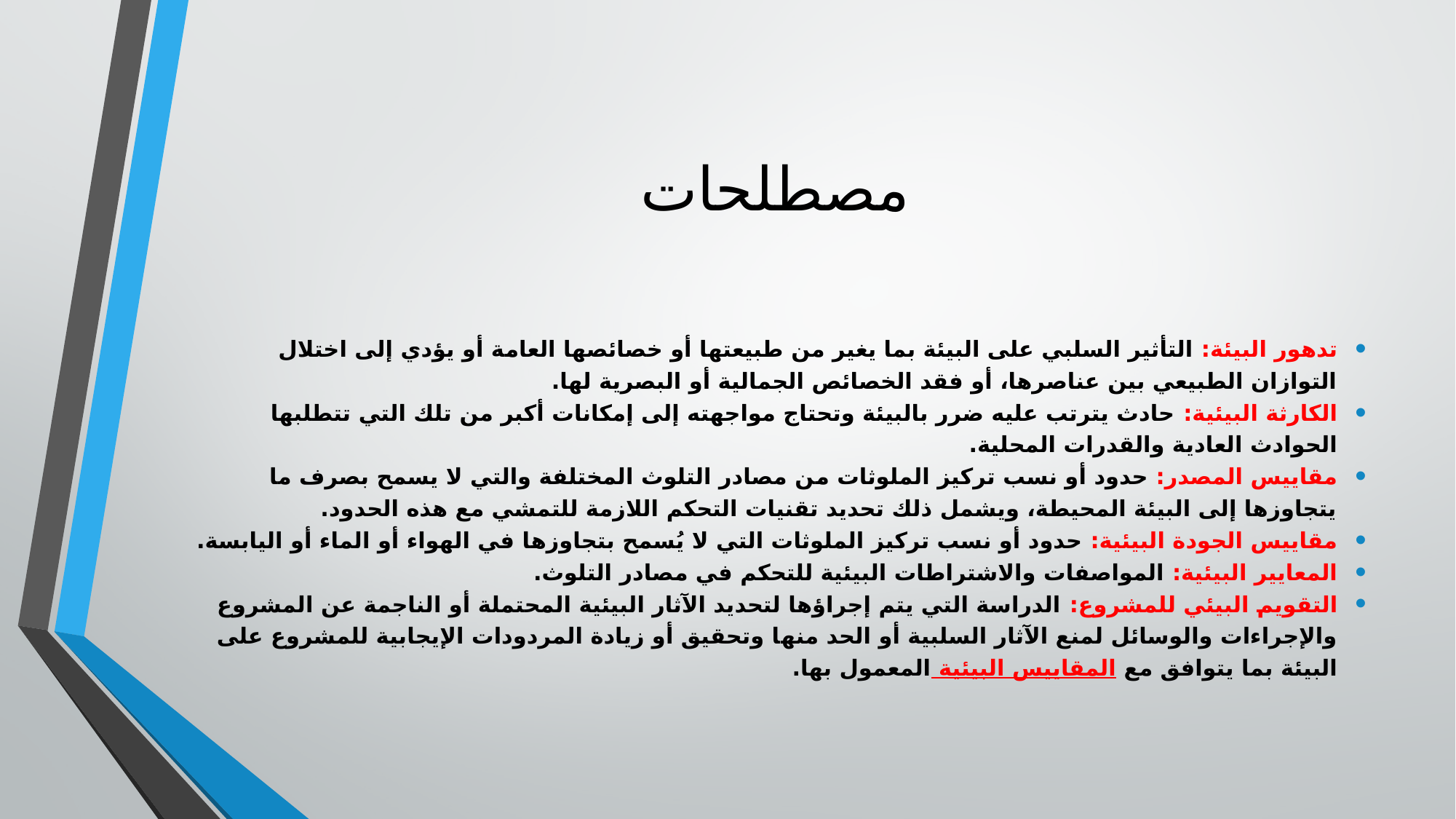

# مصطلحات
تدهور البيئة: التأثير السلبي على البيئة بما يغير من طبيعتها أو خصائصها العامة أو يؤدي إلى اختلال التوازان الطبيعي بين عناصرها، أو فقد الخصائص الجمالية أو البصرية لها.
الكارثة البيئية: حادث يترتب عليه ضرر بالبيئة وتحتاج مواجهته إلى إمكانات أكبر من تلك التي تتطلبها الحوادث العادية والقدرات المحلية.
مقاييس المصدر: حدود أو نسب تركيز الملوثات من مصادر التلوث المختلفة والتي لا يسمح بصرف ما يتجاوزها إلى البيئة المحيطة، ويشمل ذلك تحديد تقنيات التحكم اللازمة للتمشي مع هذه الحدود.
مقاييس الجودة البيئية: حدود أو نسب تركيز الملوثات التي لا يُسمح بتجاوزها في الهواء أو الماء أو اليابسة.
المعايير البيئية: المواصفات والاشتراطات البيئية للتحكم في مصادر التلوث.
التقويم البيئي للمشروع: الدراسة التي يتم إجراؤها لتحديد الآثار البيئية المحتملة أو الناجمة عن المشروع والإجراءات والوسائل لمنع الآثار السلبية أو الحد منها وتحقيق أو زيادة المردودات الإيجابية للمشروع على البيئة بما يتوافق مع المقاييس البيئية المعمول بها.